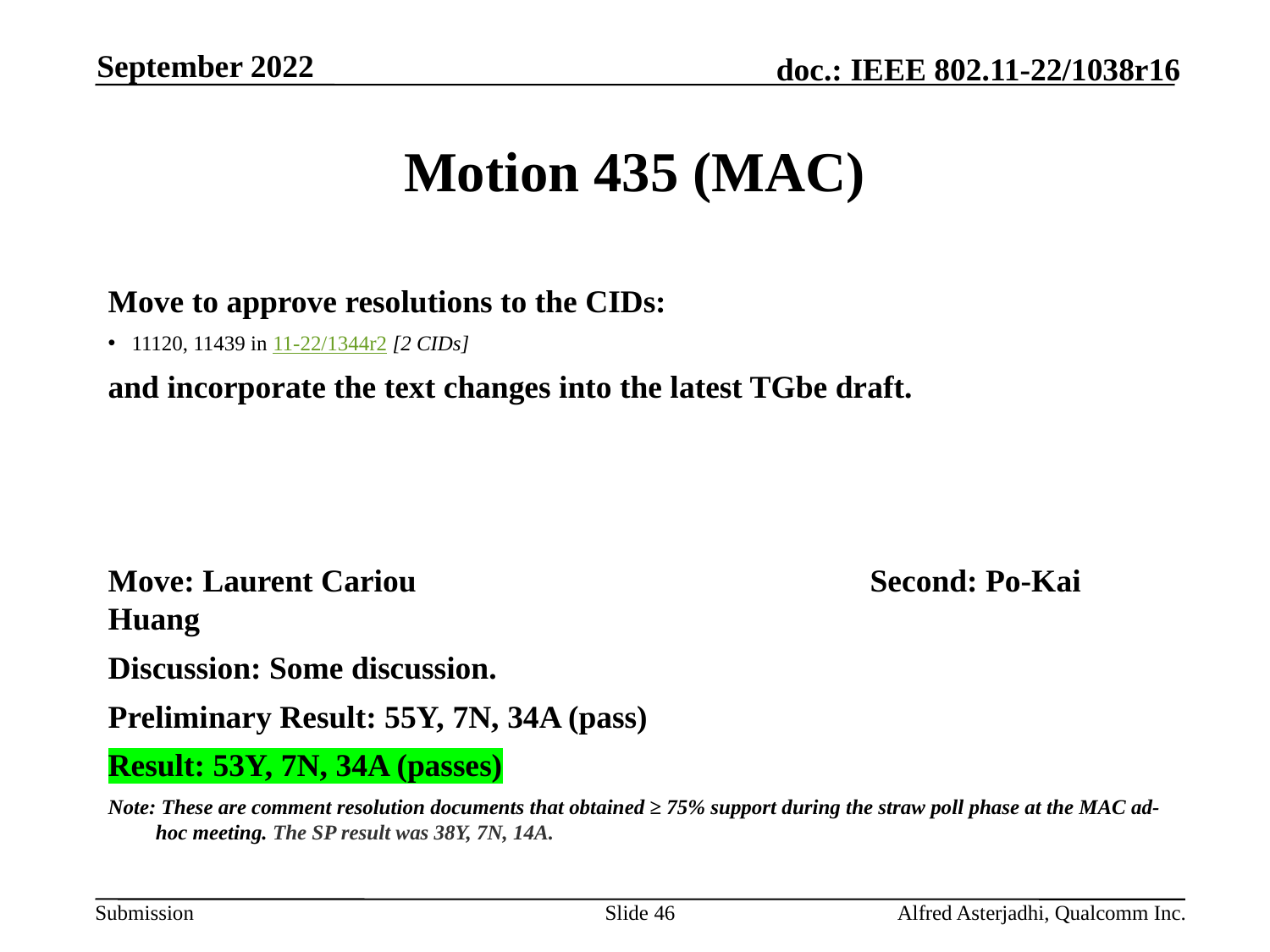

September 2022
# Motion 435 (MAC)
Move to approve resolutions to the CIDs:
11120, 11439 in 11-22/1344r2 [2 CIDs]
and incorporate the text changes into the latest TGbe draft.

Move: Laurent Cariou				Second: Po-Kai Huang
Discussion: Some discussion.
Preliminary Result: 55Y, 7N, 34A (pass)
Result: 53Y, 7N, 34A (passes)
Note: These are comment resolution documents that obtained ≥ 75% support during the straw poll phase at the MAC ad-hoc meeting. The SP result was 38Y, 7N, 14A.

Slide 46
Alfred Asterjadhi, Qualcomm Inc.